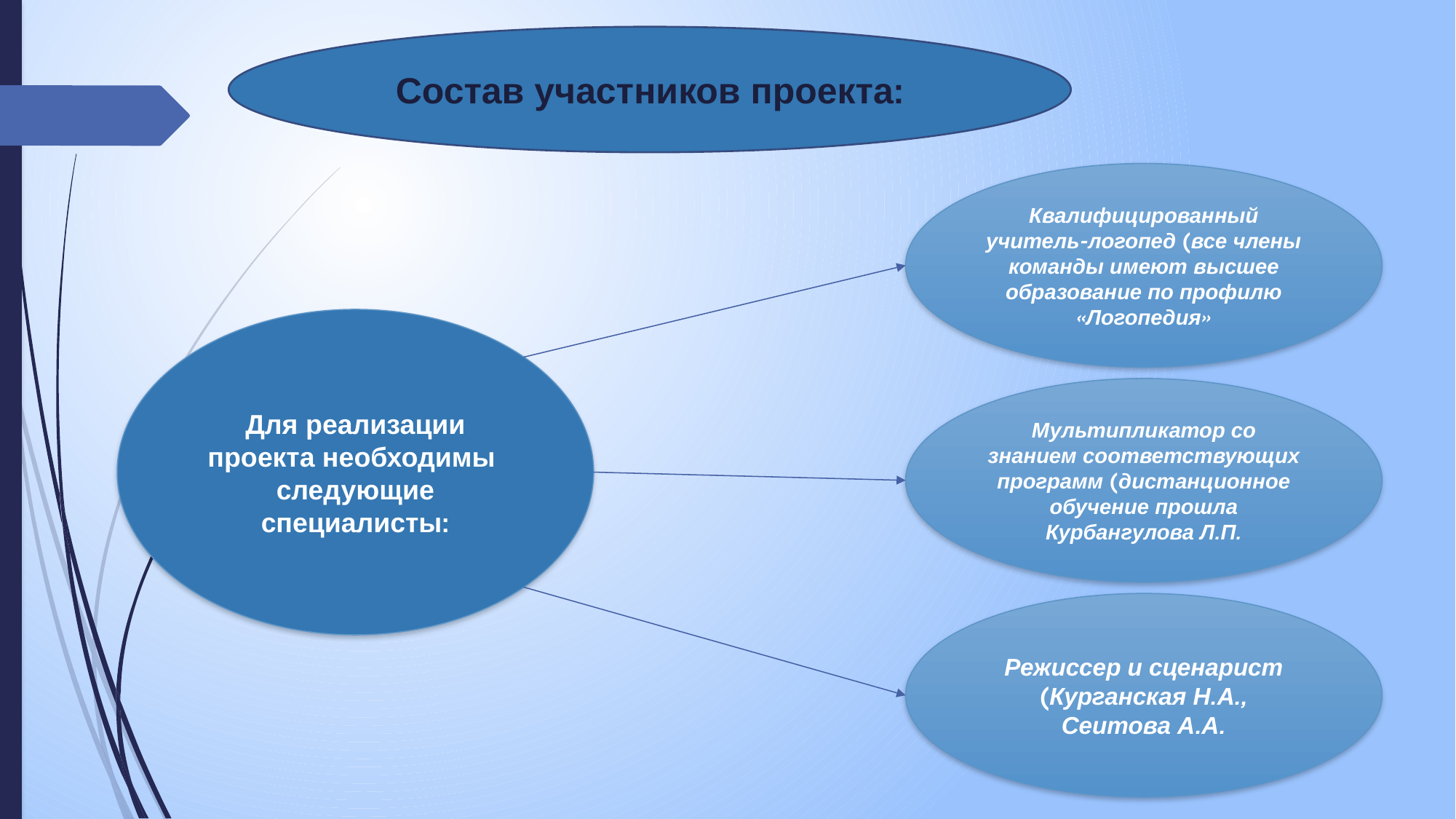

Состав участников проекта:
Квалифицированный учитель-логопед (все члены команды имеют высшее образование по профилю «Логопедия»
Для реализации проекта необходимы  следующие специалисты:
Мультипликатор со знанием соответствующих программ (дистанционное обучение прошла Курбангулова Л.П.
Режиссер и сценарист (Курганская Н.А., Сеитова А.А.